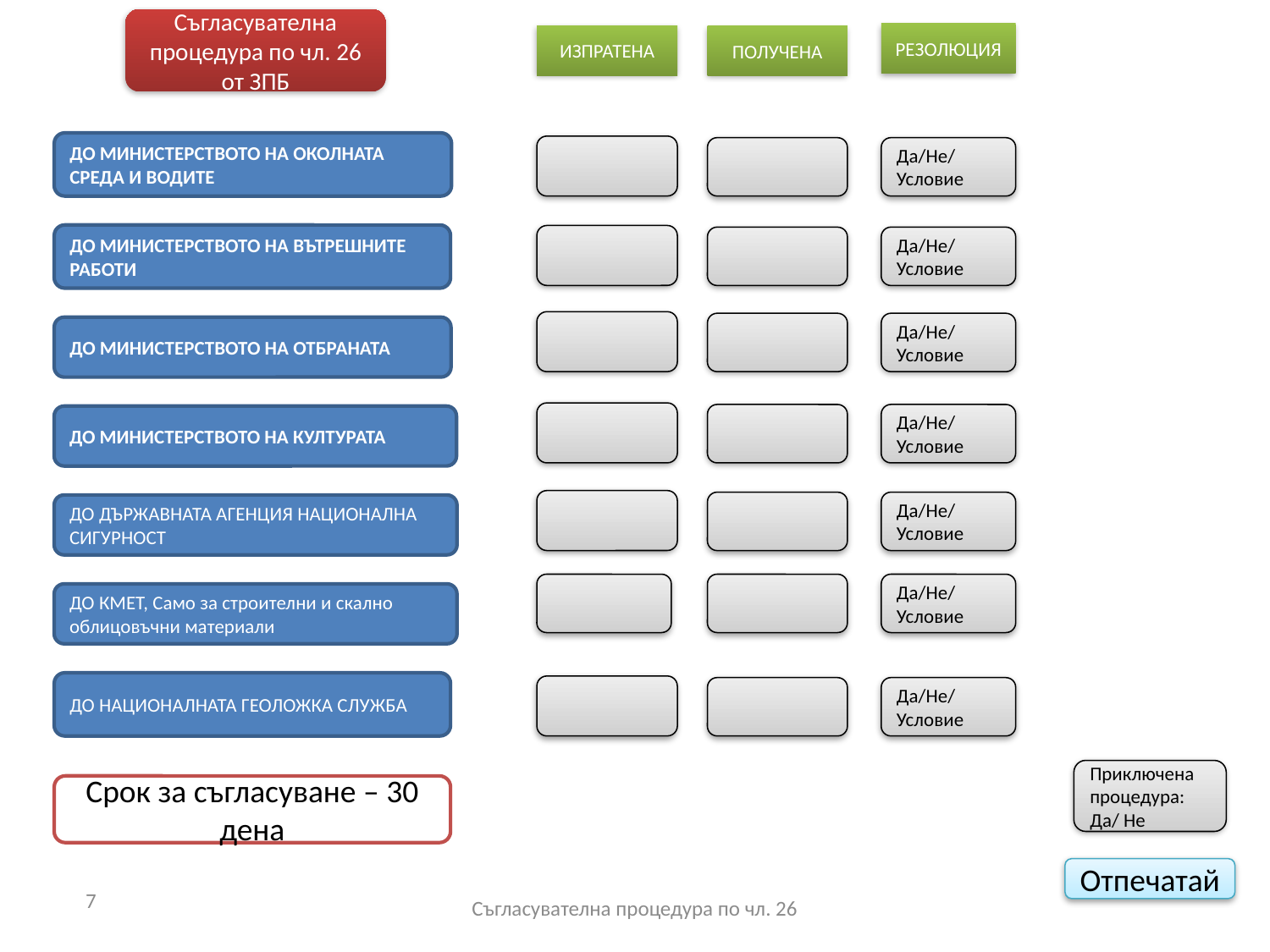

Съгласувателна процедура по чл. 26 от ЗПБ
РЕЗОЛЮЦИЯ
ИЗПРАТЕНА
ПОЛУЧЕНА
ДО МИНИСТЕРСТВОТО НА ОКОЛНАТА СРЕДА И ВОДИТЕ

Да/Не/Условие

ДО МИНИСТЕРСТВОТО НА ВЪТРЕШНИТЕ РАБОТИ

Да/Не/Условие

Да/Не/Условие
ДО МИНИСТЕРСТВОТО НА ОТБРАНАТА

Да/Не/Условие
ДО МИНИСТЕРСТВОТО НА КУЛТУРАТА

Да/Не/Условие
ДО ДЪРЖАВНАТА АГЕНЦИЯ НАЦИОНАЛНА СИГУРНОСТ

Да/Не/Условие
ДО КМЕТ, Само за строителни и скално облицовъчни материали
ДО НАЦИОНАЛНАТА ГЕОЛОЖКА СЛУЖБА

Да/Не/Условие
Приключена процедура: Да/ Не
Срок за съгласуване – 30 дена
Отпечатай
7

Съгласувателна процедура по чл. 26